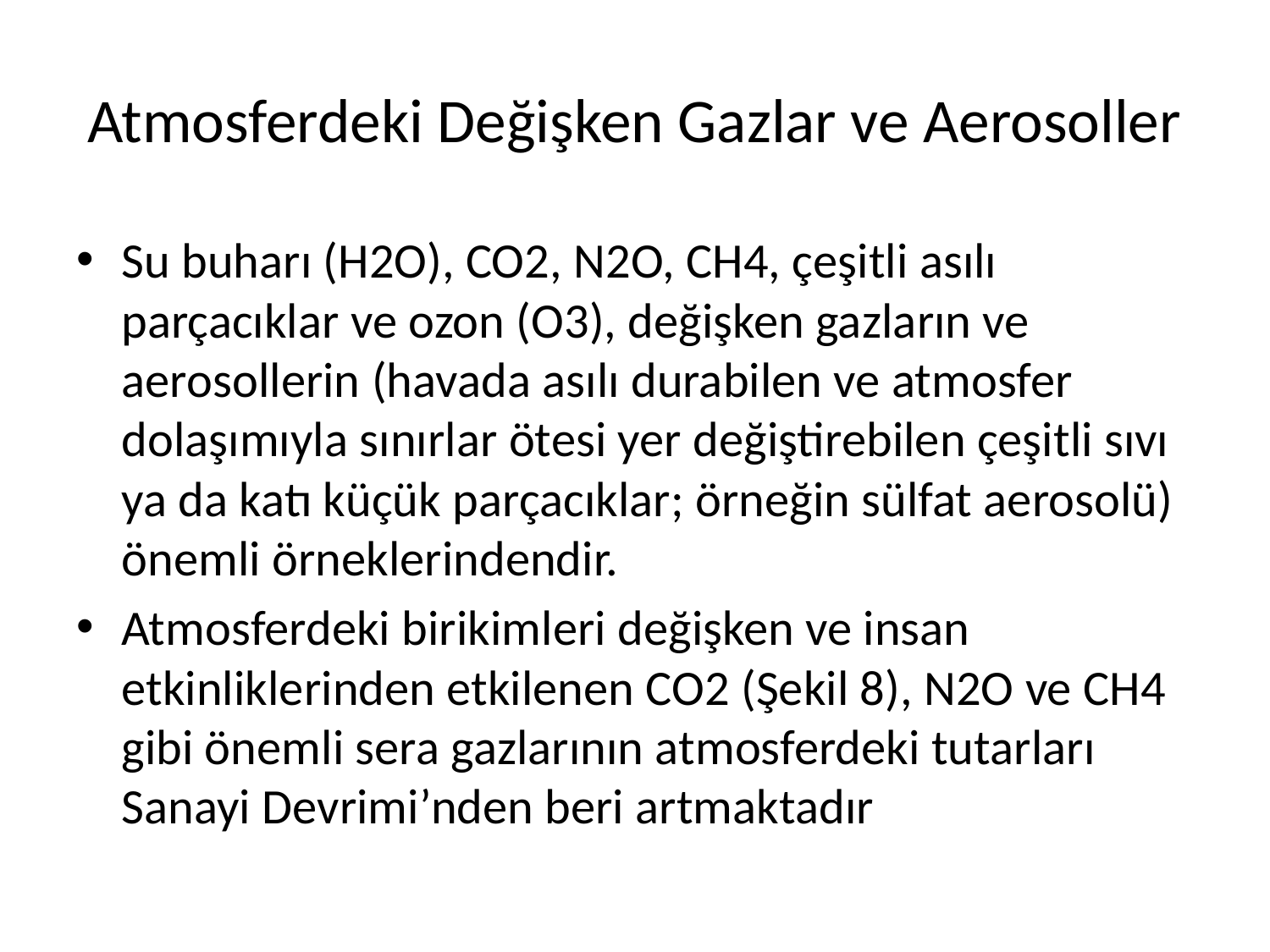

# Atmosferdeki Değişken Gazlar ve Aerosoller
Su buharı (H2O), CO2, N2O, CH4, çeşitli asılı parçacıklar ve ozon (O3), değişken gazların ve aerosollerin (havada asılı durabilen ve atmosfer dolaşımıyla sınırlar ötesi yer değiştirebilen çeşitli sıvı ya da katı küçük parçacıklar; örneğin sülfat aerosolü) önemli örneklerindendir.
Atmosferdeki birikimleri değişken ve insan etkinliklerinden etkilenen CO2 (Şekil 8), N2O ve CH4 gibi önemli sera gazlarının atmosferdeki tutarları Sanayi Devrimi’nden beri artmaktadır